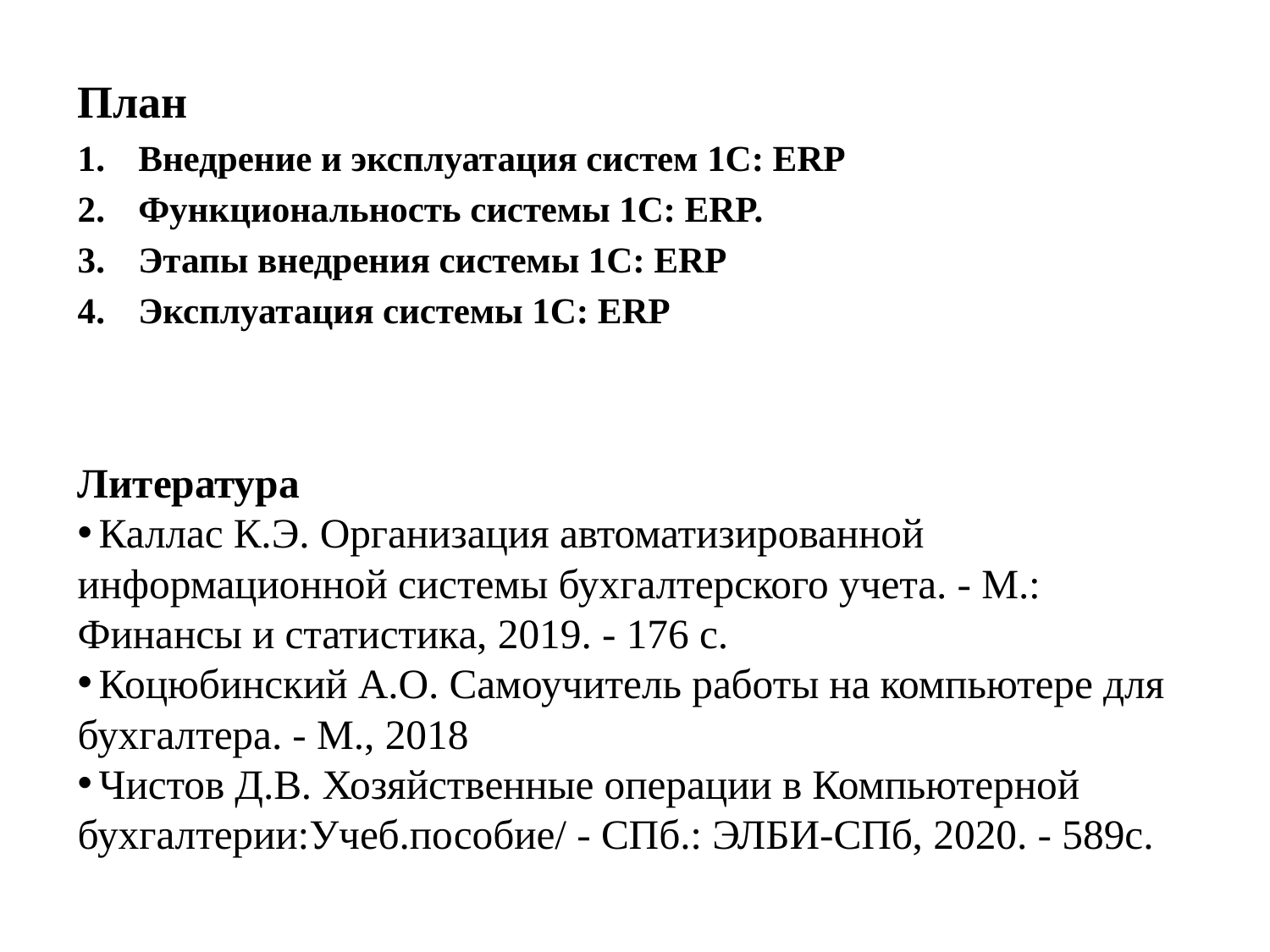

План
Внедрение и эксплуатация систем 1С: ERP
Функциональность системы 1С: ERP.
Этапы внедрения системы 1С: ERP
Эксплуатация системы 1С: ERP

Литература
 Каллас К.Э. Организация автоматизированной информационной системы бухгалтерского учета. - М.: Финансы и статистика, 2019. - 176 c.
 Коцюбинский А.О. Самоучитель работы на компьютере для бухгалтера. - М., 2018
 Чистов Д.В. Хозяйственные операции в Компьютерной бухгалтерии:Учеб.пособие/ - СПб.: ЭЛБИ-СПб, 2020. - 589с.